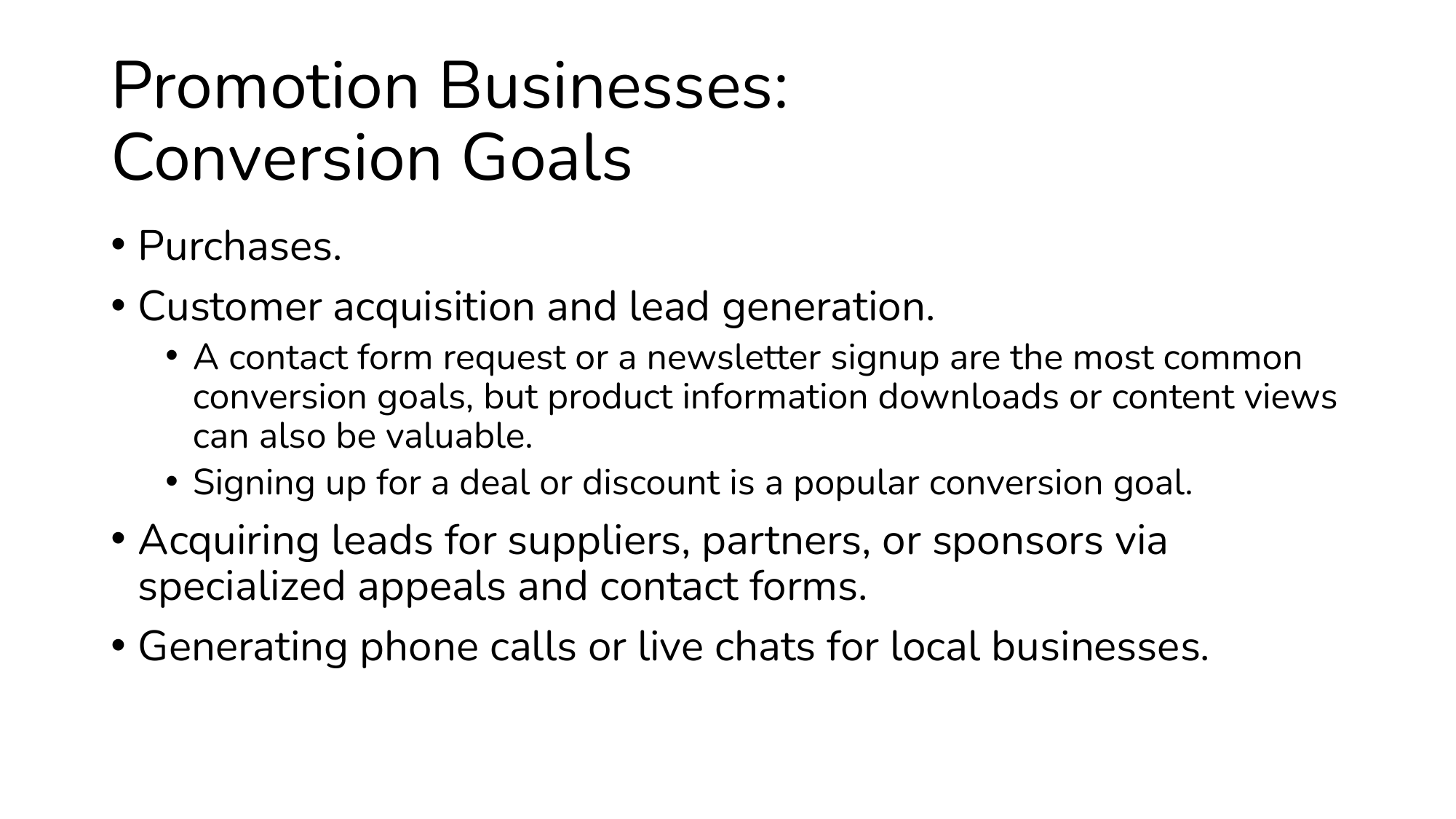

# Promotion Businesses: Conversion Goals
Purchases.
Customer acquisition and lead generation.
A contact form request or a newsletter signup are the most common conversion goals, but product information downloads or content views can also be valuable.
Signing up for a deal or discount is a popular conversion goal.
Acquiring leads for suppliers, partners, or sponsors via specialized appeals and contact forms.
Generating phone calls or live chats for local businesses.